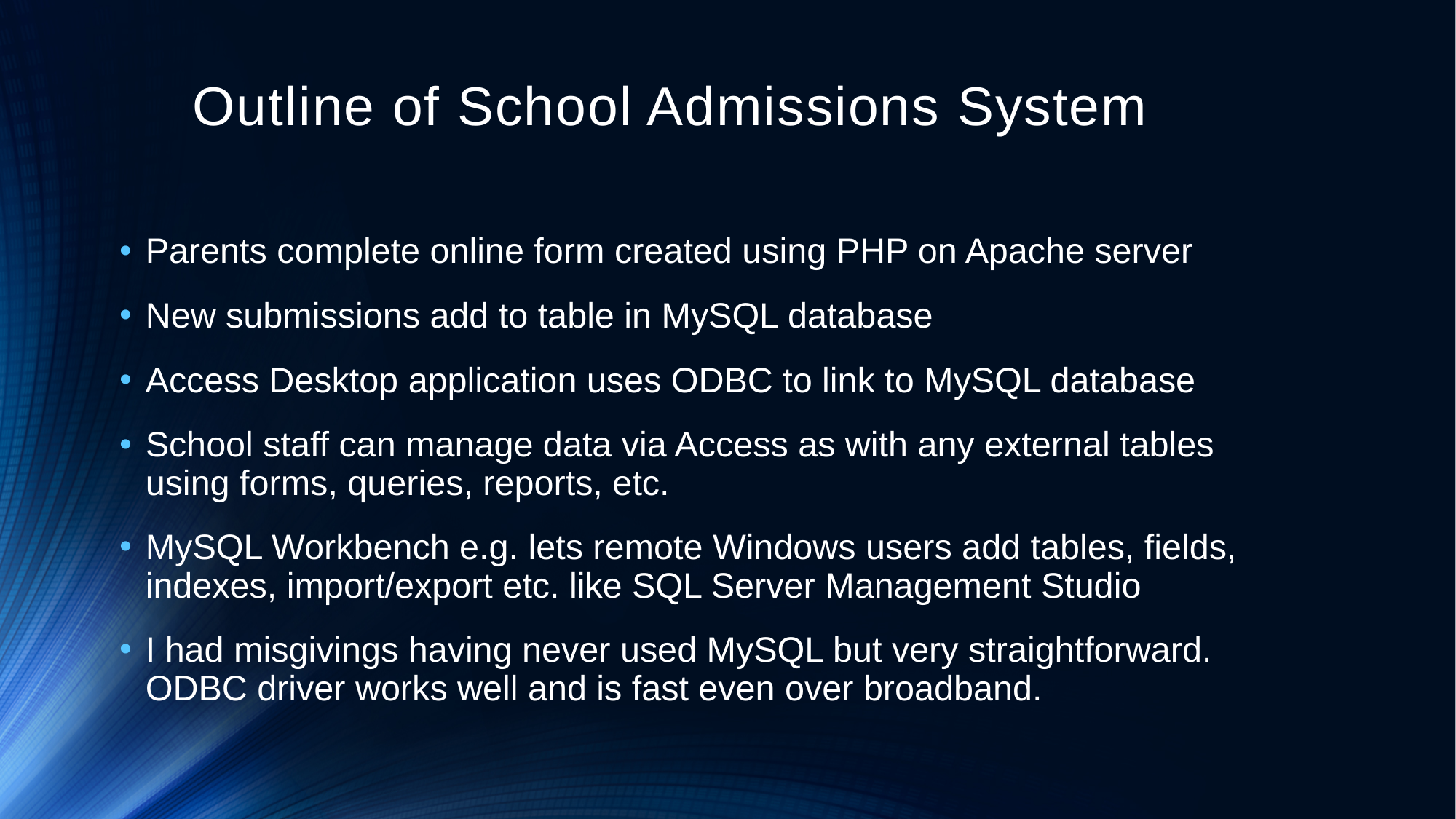

# Outline of School Admissions System
Parents complete online form created using PHP on Apache server
New submissions add to table in MySQL database
Access Desktop application uses ODBC to link to MySQL database
School staff can manage data via Access as with any external tables using forms, queries, reports, etc.
MySQL Workbench e.g. lets remote Windows users add tables, fields, indexes, import/export etc. like SQL Server Management Studio
I had misgivings having never used MySQL but very straightforward.  ODBC driver works well and is fast even over broadband.